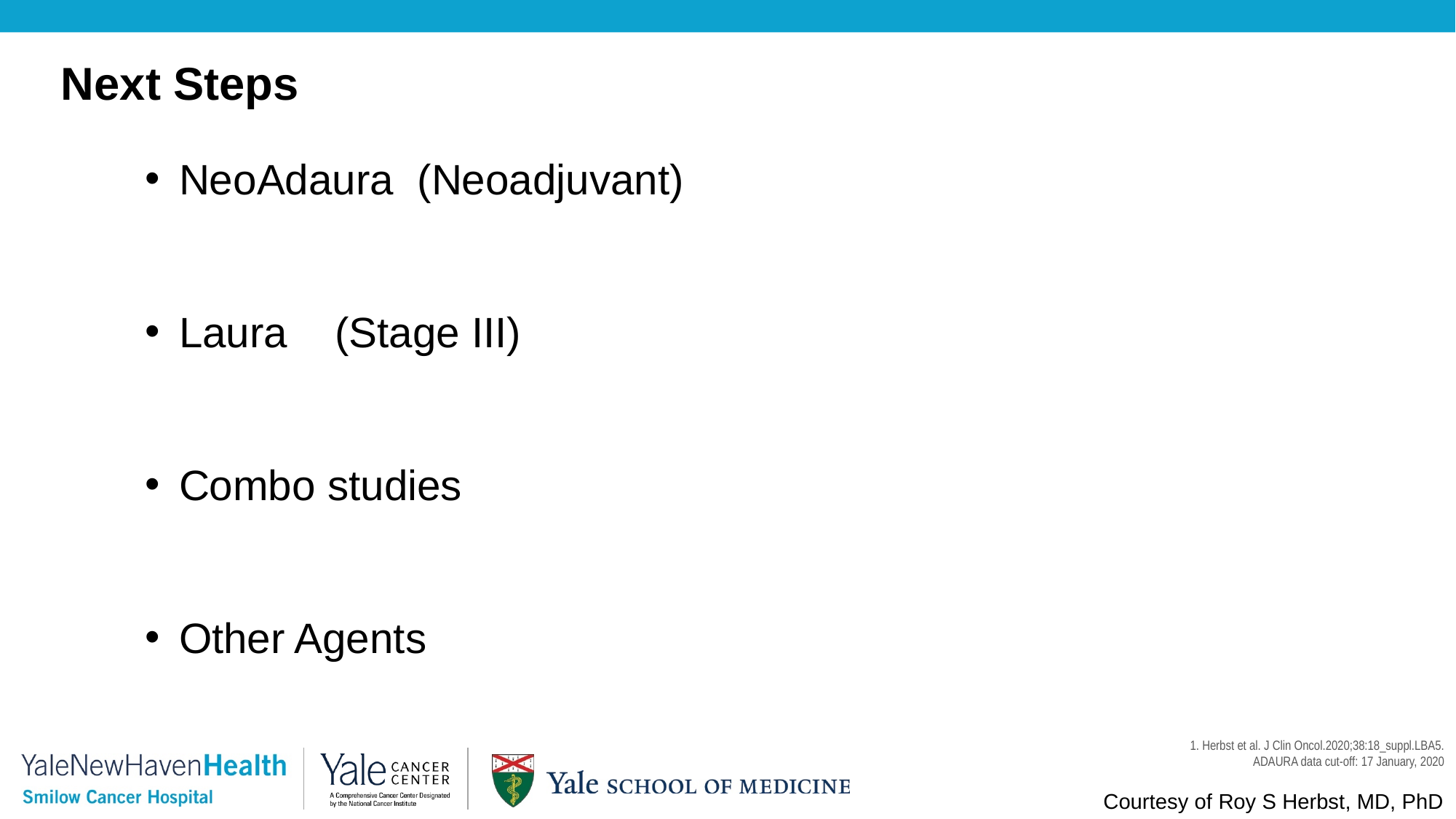

Next Steps
NeoAdaura  (Neoadjuvant)

Laura    (Stage III)

Combo studies

Other Agents
1. Herbst et al. J Clin Oncol.2020;38:18_suppl.LBA5.
ADAURA data cut-off: 17 January, 2020
Courtesy of Roy S Herbst, MD, PhD